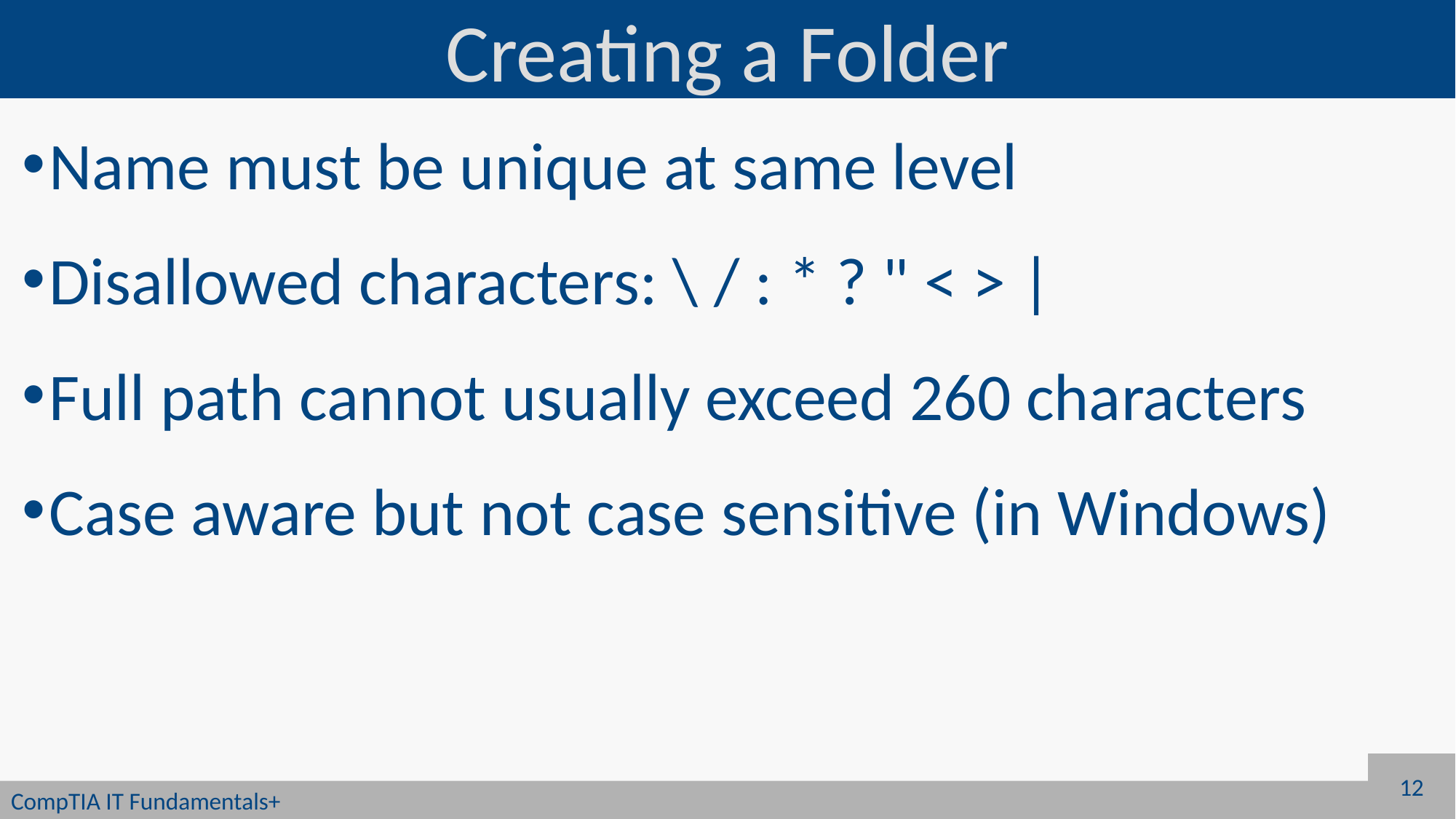

# Creating a Folder
Name must be unique at same level
Disallowed characters: \ / : * ? " < > |
Full path cannot usually exceed 260 characters
Case aware but not case sensitive (in Windows)
12
CompTIA IT Fundamentals+